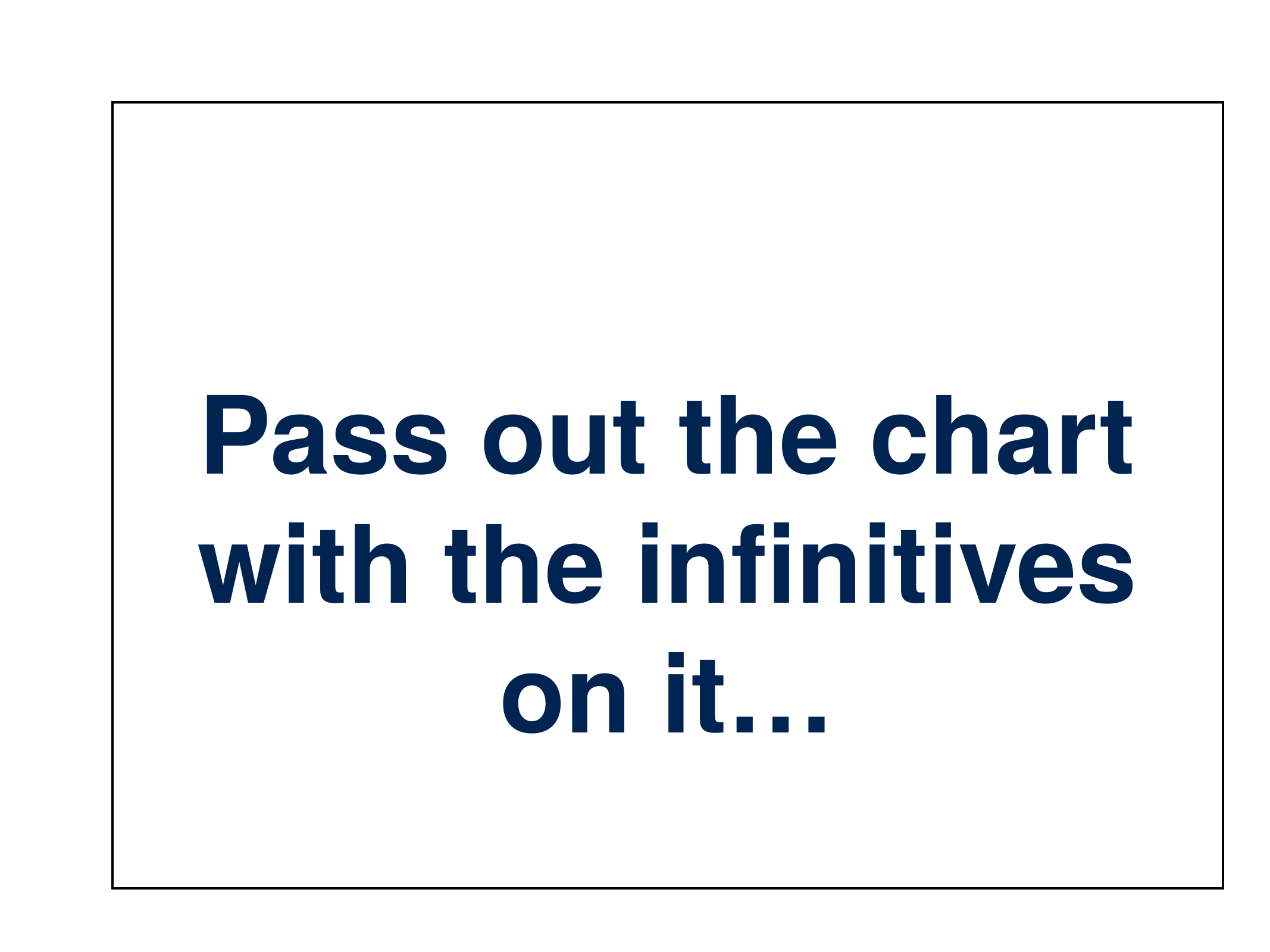

# Pass out the chart with the infinitives on it…